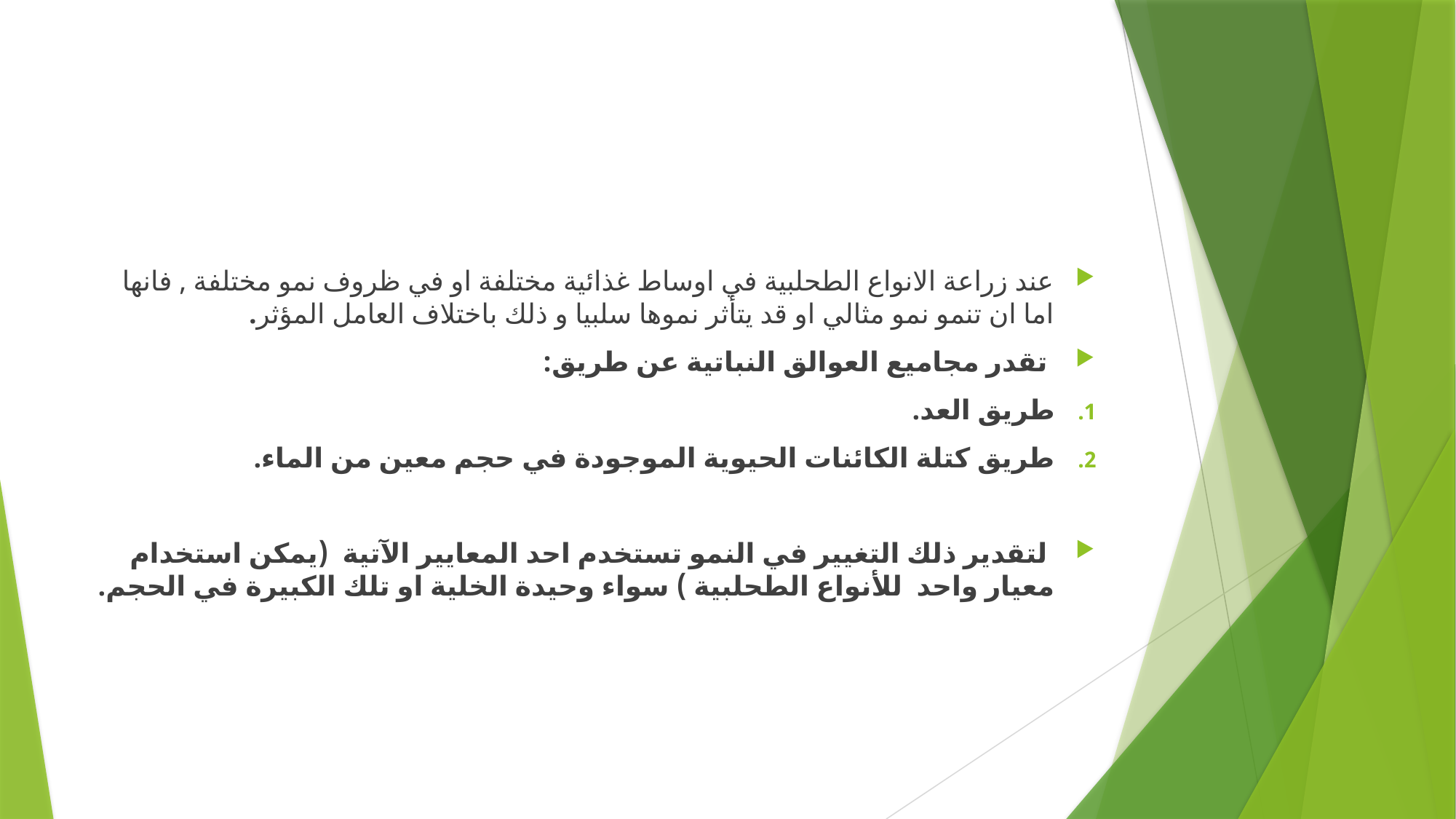

#
عند زراعة الانواع الطحلبية في اوساط غذائية مختلفة او في ظروف نمو مختلفة , فانها اما ان تنمو نمو مثالي او قد يتأثر نموها سلبيا و ذلك باختلاف العامل المؤثر.
 تقدر مجاميع العوالق النباتية عن طريق:
طريق العد.
طريق كتلة الكائنات الحيوية الموجودة في حجم معين من الماء.

 لتقدير ذلك التغيير في النمو تستخدم احد المعايير الآتية  (يمكن استخدام معيار واحد  للأنواع الطحلبية ) سواء وحيدة الخلية او تلك الكبيرة في الحجم.